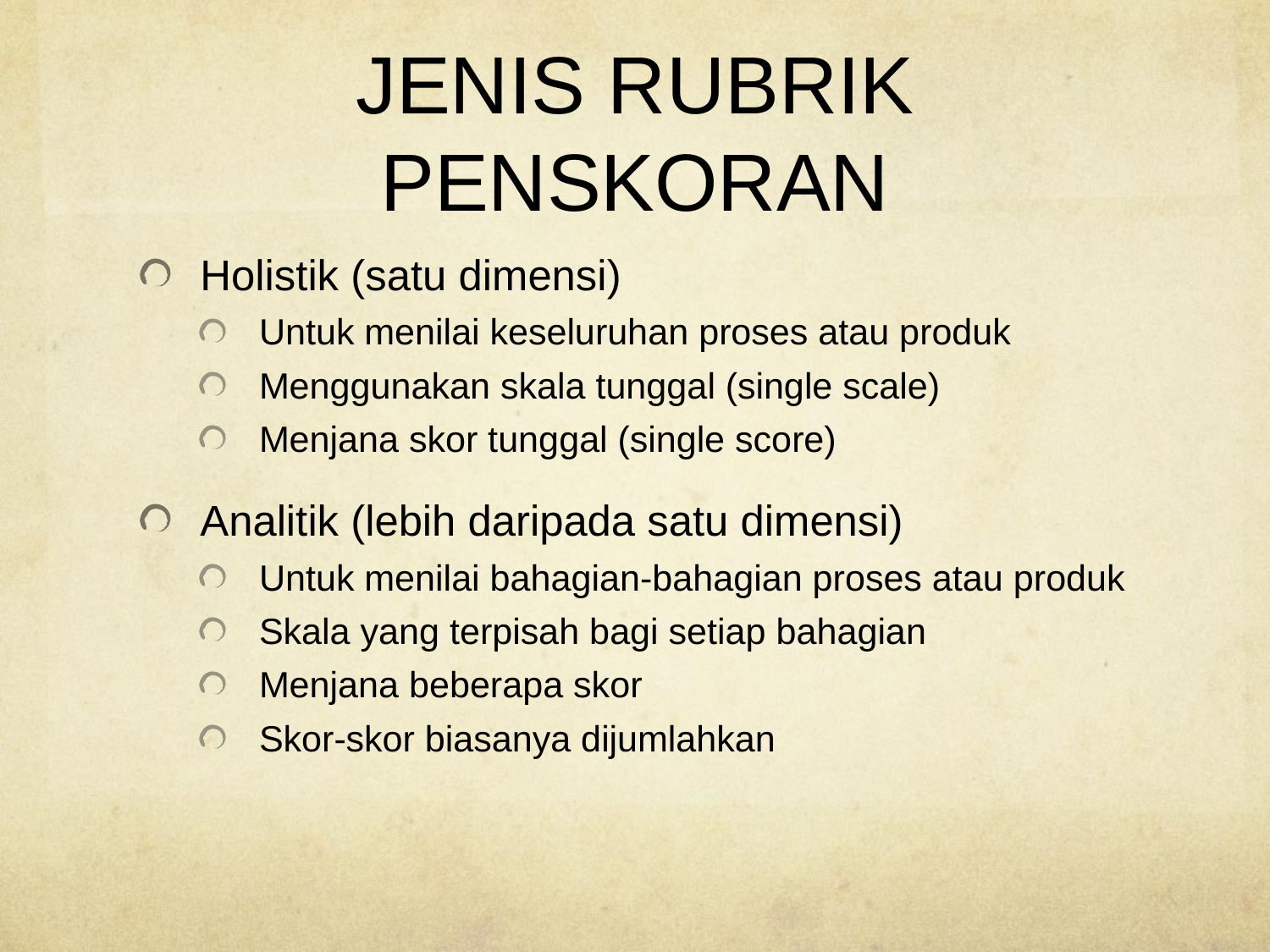

# JENIS RUBRIK PENSKORAN
Holistik (satu dimensi)
Untuk menilai keseluruhan proses atau produk
Menggunakan skala tunggal (single scale)
Menjana skor tunggal (single score)
Analitik (lebih daripada satu dimensi)
Untuk menilai bahagian-bahagian proses atau produk
Skala yang terpisah bagi setiap bahagian
Menjana beberapa skor
Skor-skor biasanya dijumlahkan